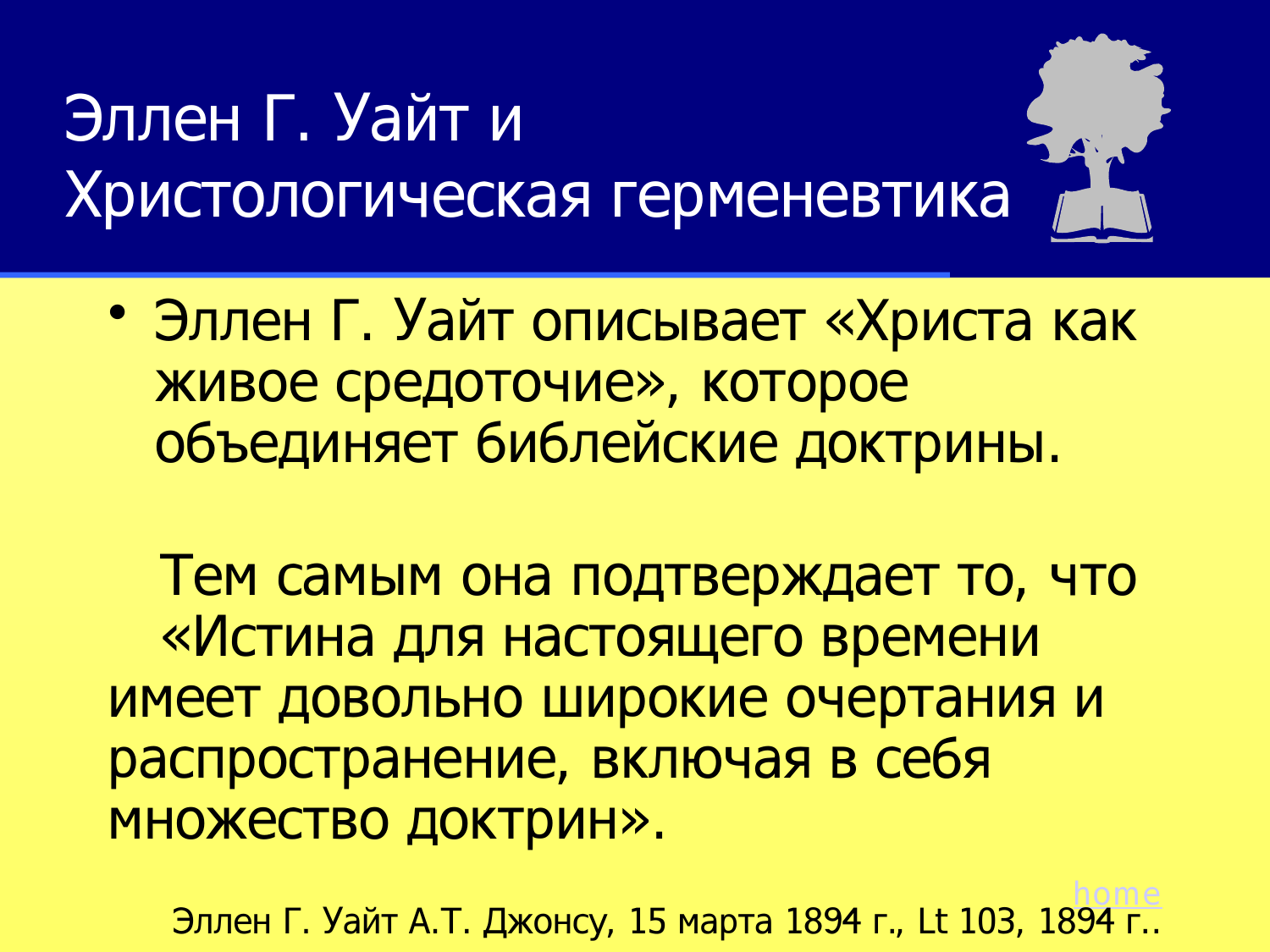

Эллен Г. Уайт и Христологическая герменевтика
Эллен Г. Уайт описывает «Христа как живое средоточие», которое объединяет библейские доктрины.
   Тем самым она подтверждает то, что     «Истина для настоящего времени имеет довольно широкие очертания и распространение, включая в себя множество доктрин».

Эллен Г. Уайт А.Т. Джонсу, 15 марта 1894 г., Lt 103, 1894 г..